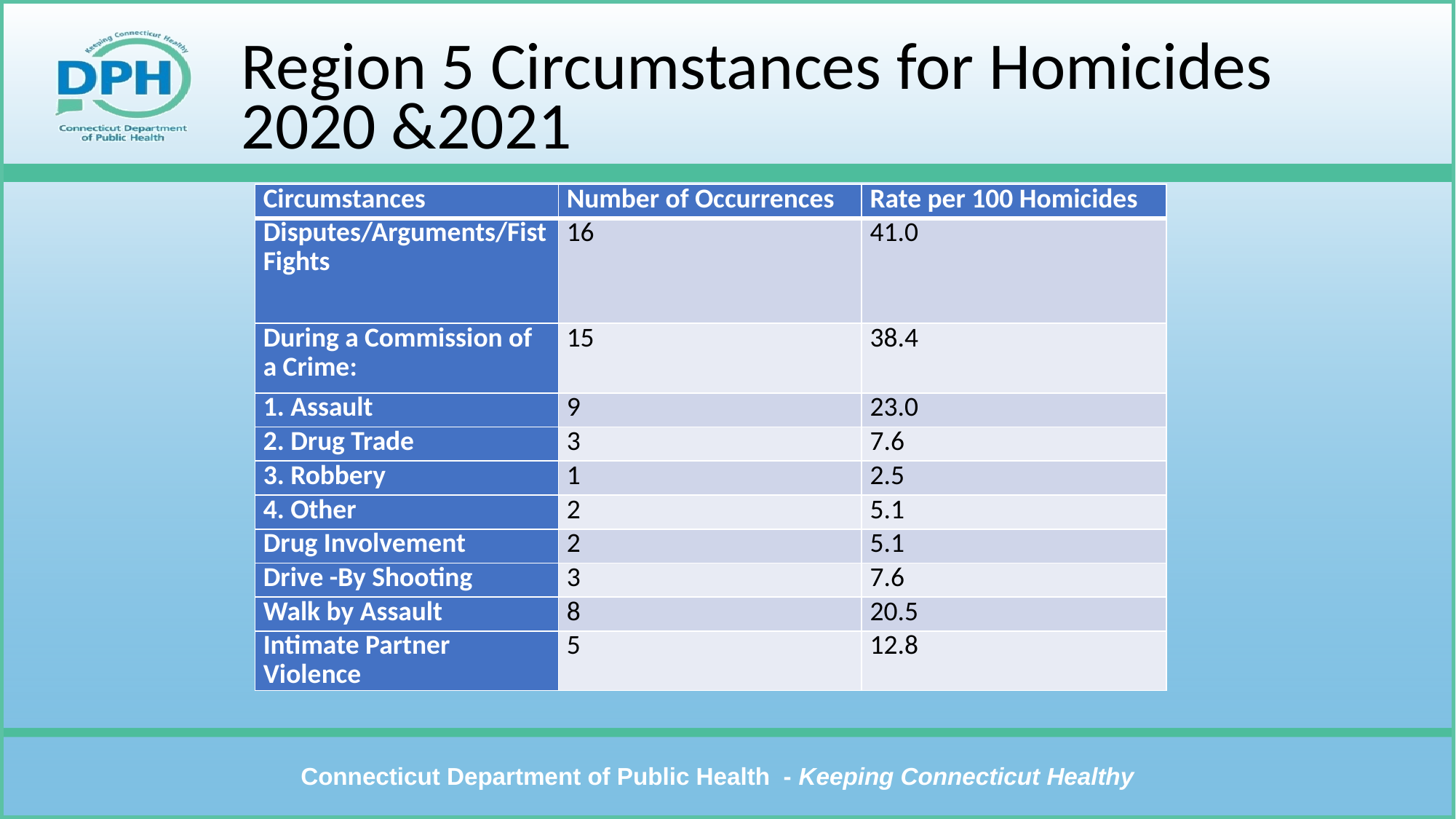

# Region 5 Circumstances for Homicides 2020 &2021
| Circumstances | Number of Occurrences | Rate per 100 Homicides |
| --- | --- | --- |
| Disputes/Arguments/Fist Fights | 16 | 41.0 |
| During a Commission of a Crime: | 15 | 38.4 |
| 1. Assault | 9 | 23.0 |
| 2. Drug Trade | 3 | 7.6 |
| 3. Robbery | 1 | 2.5 |
| 4. Other | 2 | 5.1 |
| Drug Involvement | 2 | 5.1 |
| Drive -By Shooting | 3 | 7.6 |
| Walk by Assault | 8 | 20.5 |
| Intimate Partner Violence | 5 | 12.8 |